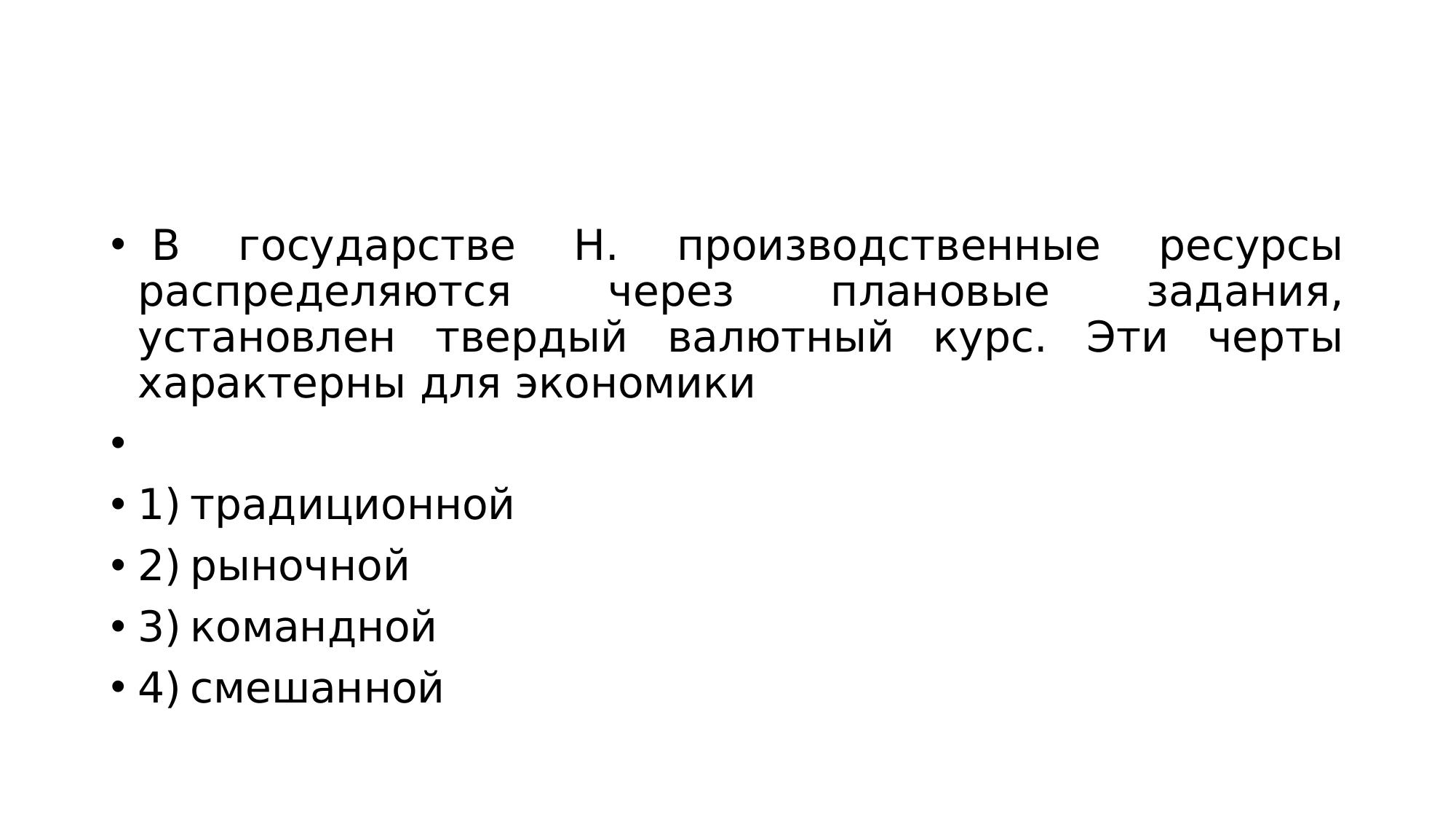

#
 В государстве Н. производственные ресурсы распределяются через плановые задания, установлен твердый валютный курс. Эти черты характерны для экономики

1) традиционной
2) рыночной
3) командной
4) смешанной